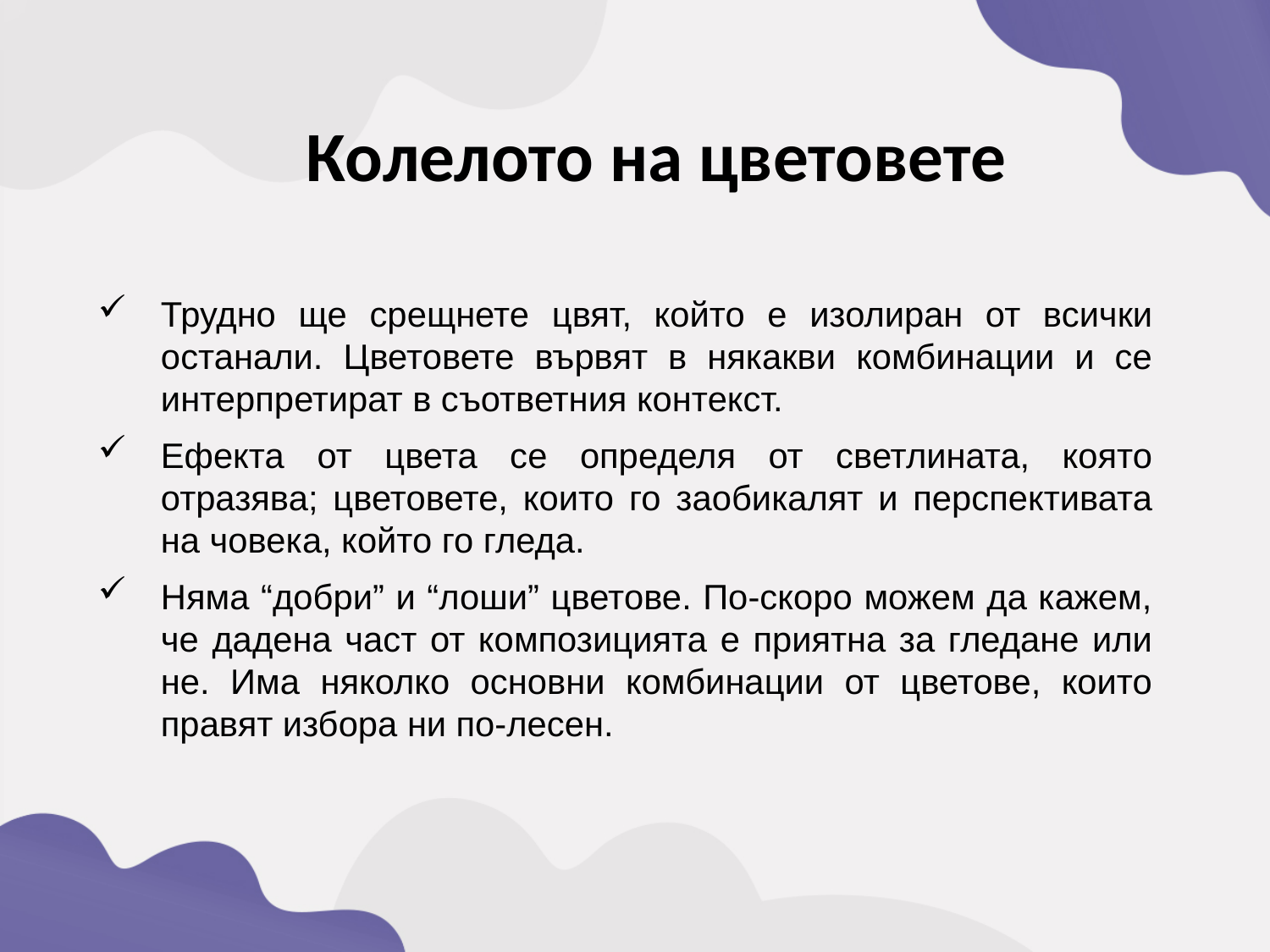

Колелото на цветовете

Трудно ще срещнете цвят, който е изолиран от всички останали. Цветовете вървят в някакви комбинации и се интерпретират в съответния контекст.
Ефекта от цвета се определя от светлината, която отразява; цветовете, които го заобикалят и перспективата на човека, който го гледа.
Няма “добри” и “лоши” цветове. По-скоро можем да кажем, че дадена част от композицията е приятна за гледане или не. Има няколко основни комбинации от цветове, които правят избора ни по-лесен.